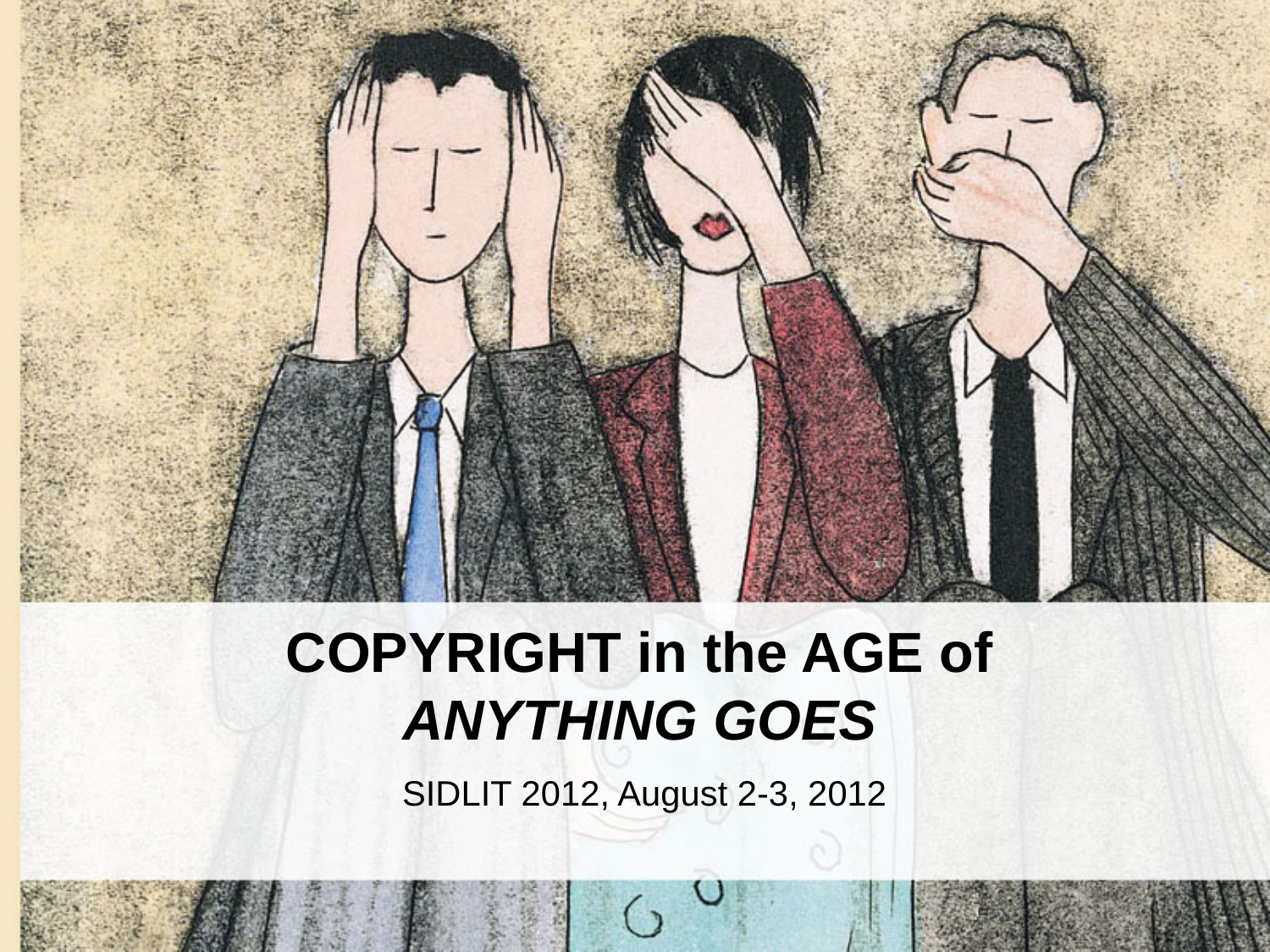

# COPYRIGHT in the AGE of ANYTHING GOES
SIDLIT 2012, August 2-3, 2012